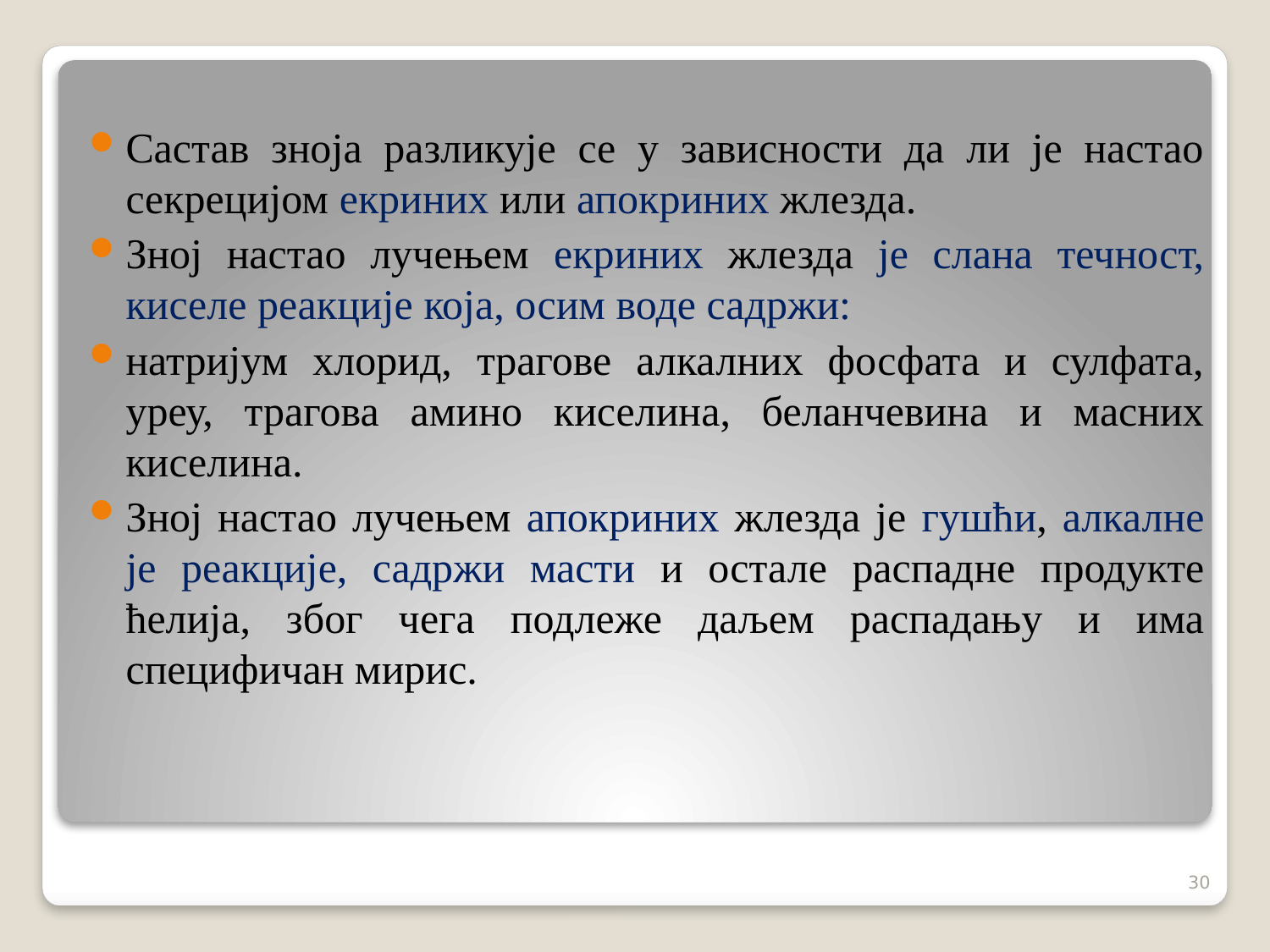

Састав зноја разликује се у зависности да ли је настао секрецијом екриних или апокриних жлезда.
Зној настао лучењем екриних жлезда је слана течност, киселе реакције која, осим воде садржи:
натријум хлорид, трагове алкалних фосфата и сулфата, уреу, трагова амино киселина, беланчевина и масних киселина.
Зној настао лучењем апокриних жлезда је гушћи, алкалне је реакције, садржи масти и остале распадне продукте ћелија, због чега подлеже даљем распадању и има специфичан мирис.

30